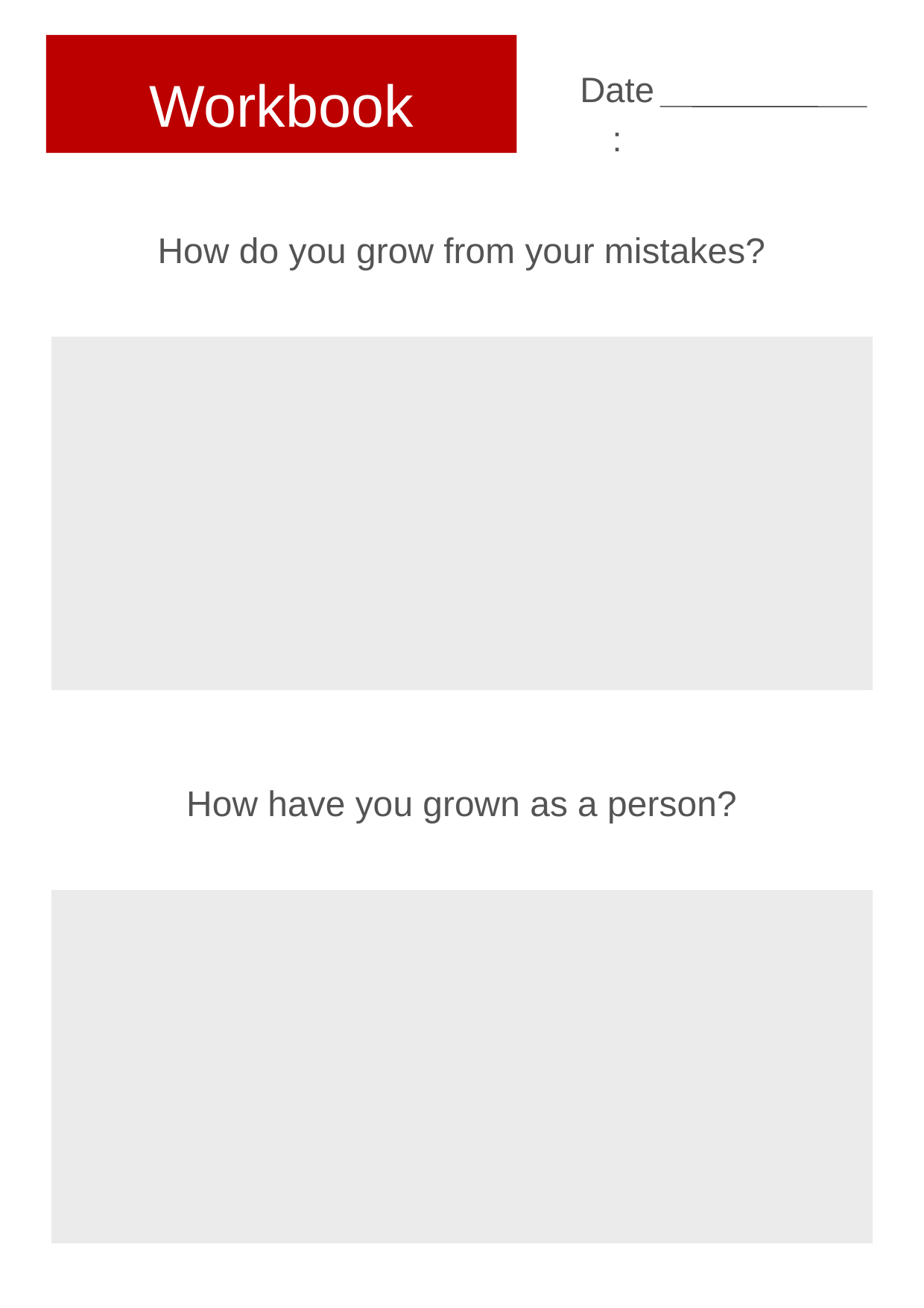

Workbook
Date:

How do you grow from your mistakes?

How have you grown as a person?